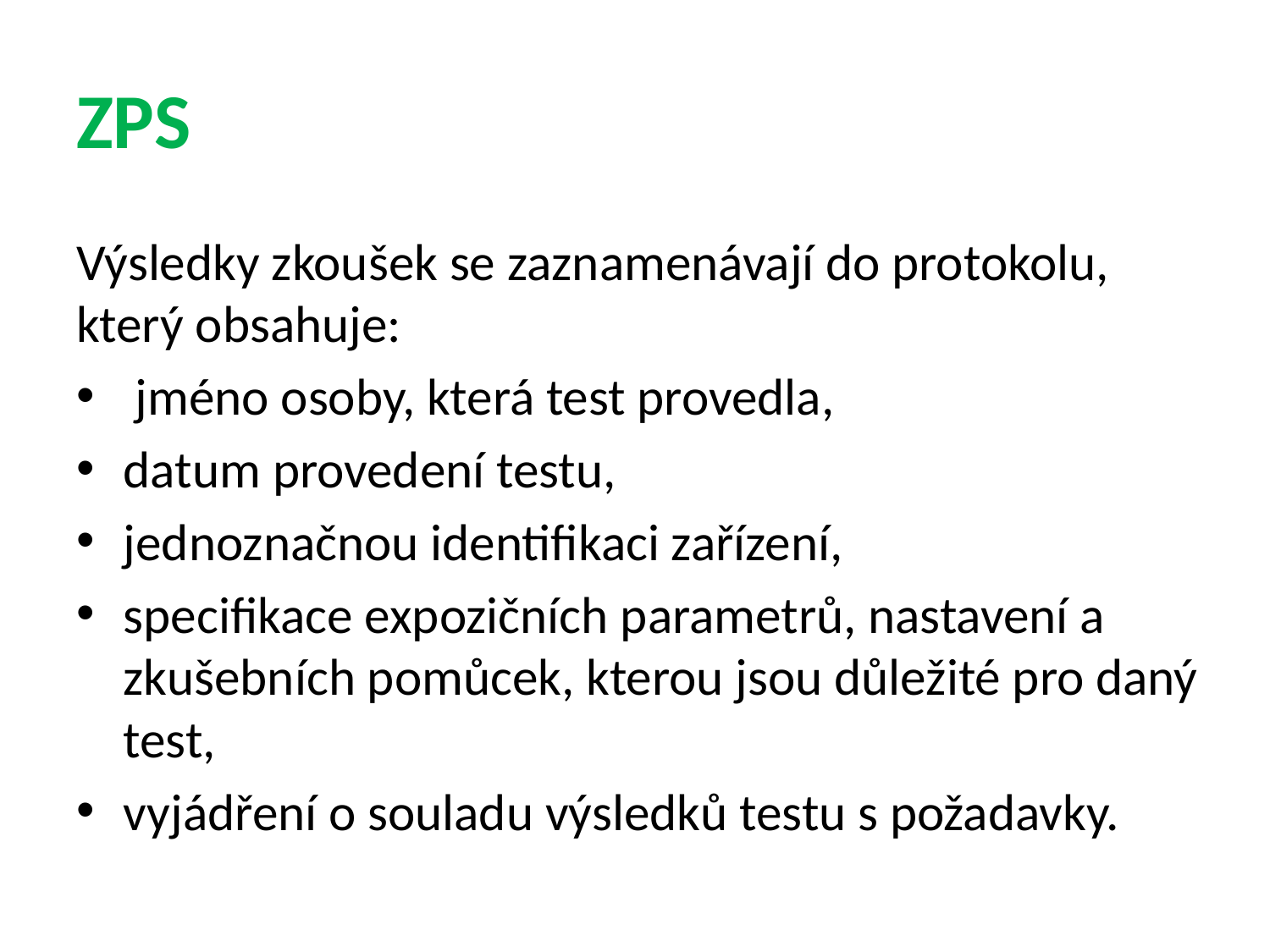

# ZPS
Výsledky zkoušek se zaznamenávají do protokolu, který obsahuje:
 jméno osoby, která test provedla,
datum provedení testu,
jednoznačnou identifikaci zařízení,
specifikace expozičních parametrů, nastavení a zkušebních pomůcek, kterou jsou důležité pro daný test,
vyjádření o souladu výsledků testu s požadavky.